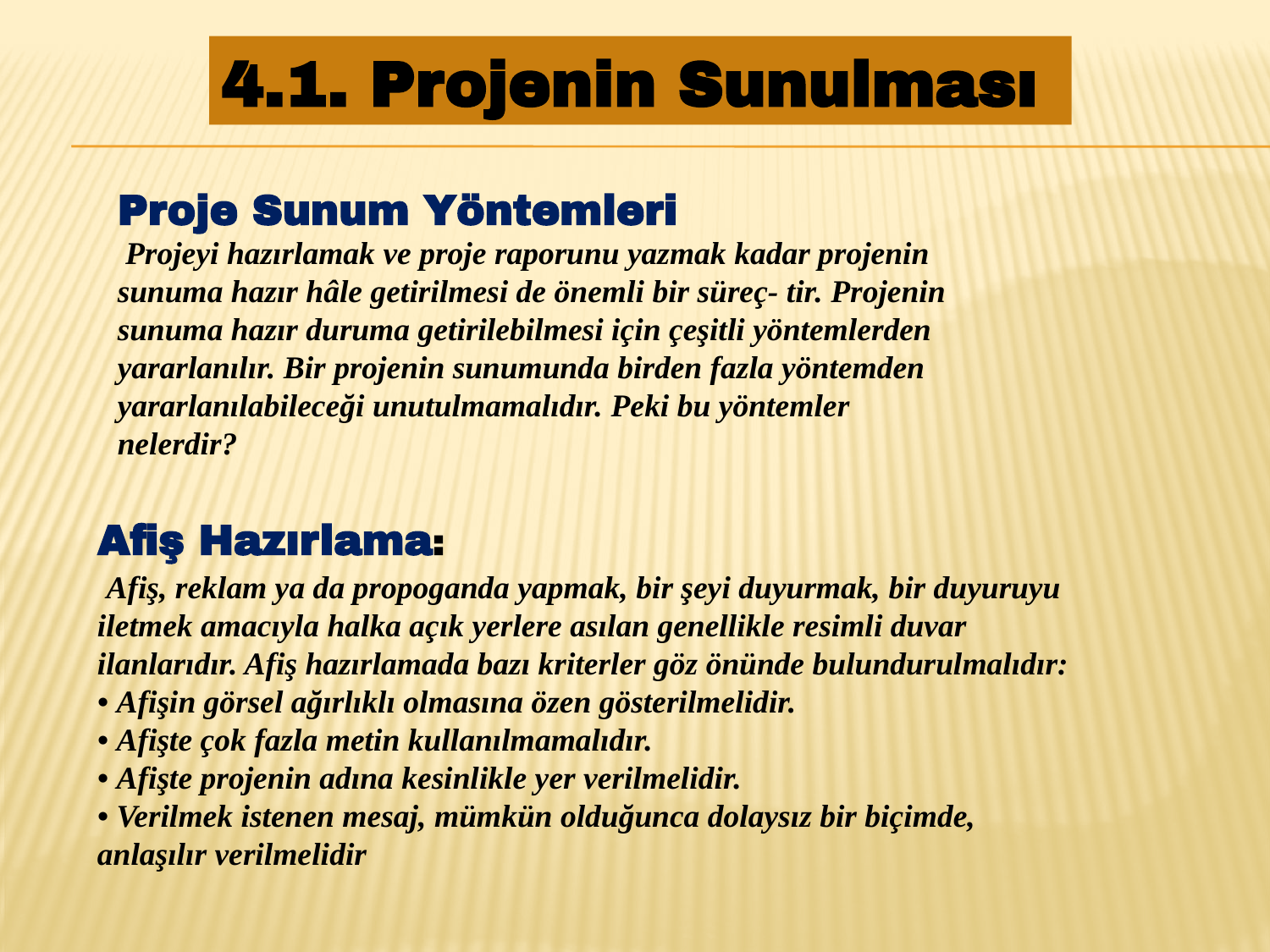

4.1. Projenin Sunulması
Proje Sunum Yöntemleri
 Projeyi hazırlamak ve proje raporunu yazmak kadar projenin sunuma hazır hâle getirilmesi de önemli bir süreç- tir. Projenin sunuma hazır duruma getirilebilmesi için çeşitli yöntemlerden yararlanılır. Bir projenin sunumunda birden fazla yöntemden yararlanılabileceği unutulmamalıdır. Peki bu yöntemler nelerdir?
Afiş Hazırlama:
 Afiş, reklam ya da propoganda yapmak, bir şeyi duyurmak, bir duyuruyu iletmek amacıyla halka açık yerlere asılan genellikle resimli duvar ilanlarıdır. Afiş hazırlamada bazı kriterler göz önünde bulundurulmalıdır:
• Afişin görsel ağırlıklı olmasına özen gösterilmelidir.
• Afişte çok fazla metin kullanılmamalıdır.
• Afişte projenin adına kesinlikle yer verilmelidir.
• Verilmek istenen mesaj, mümkün olduğunca dolaysız bir biçimde, anlaşılır verilmelidir